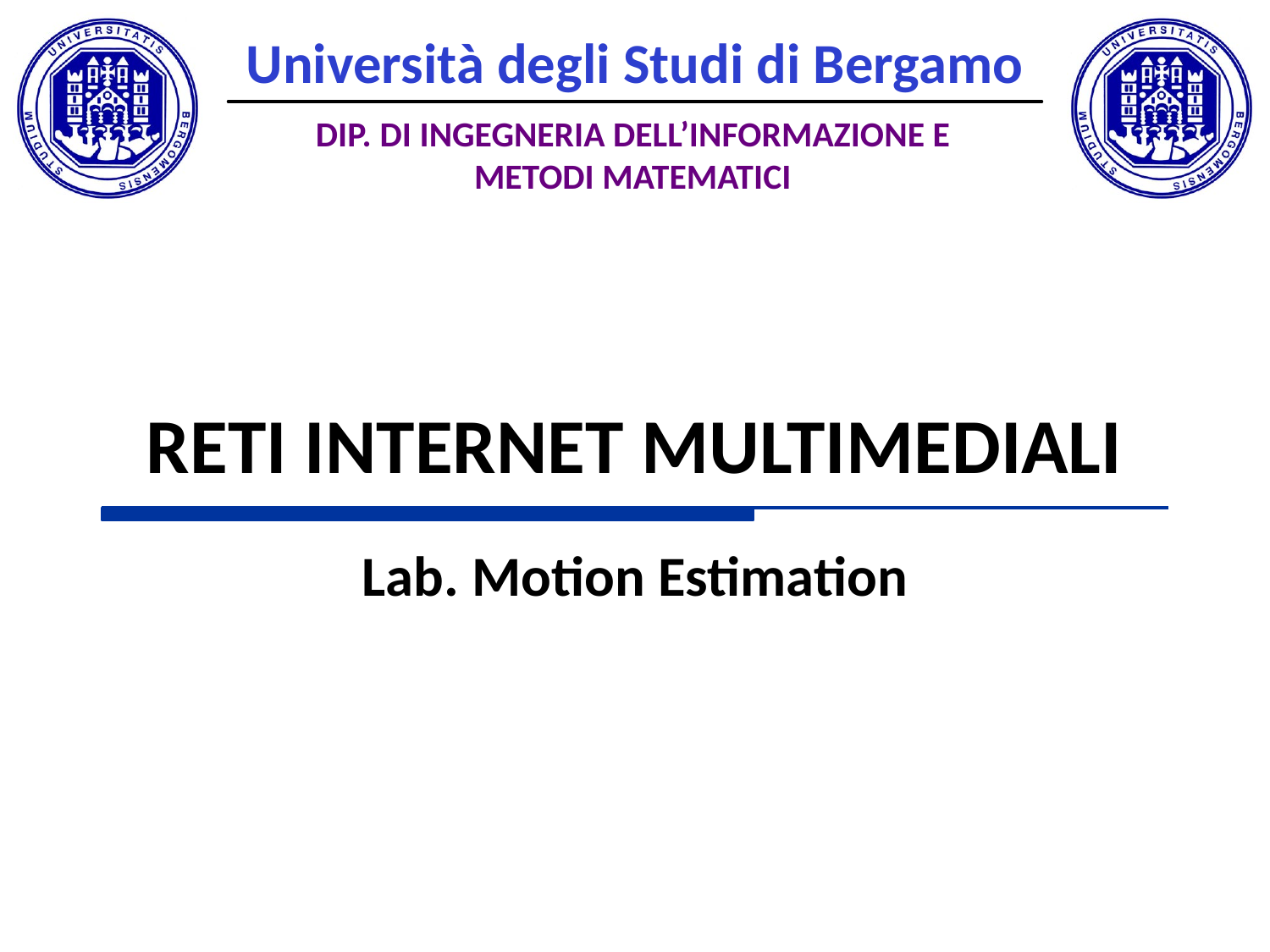

# RETI INTERNET MULTIMEDIALI
Lab. Motion Estimation